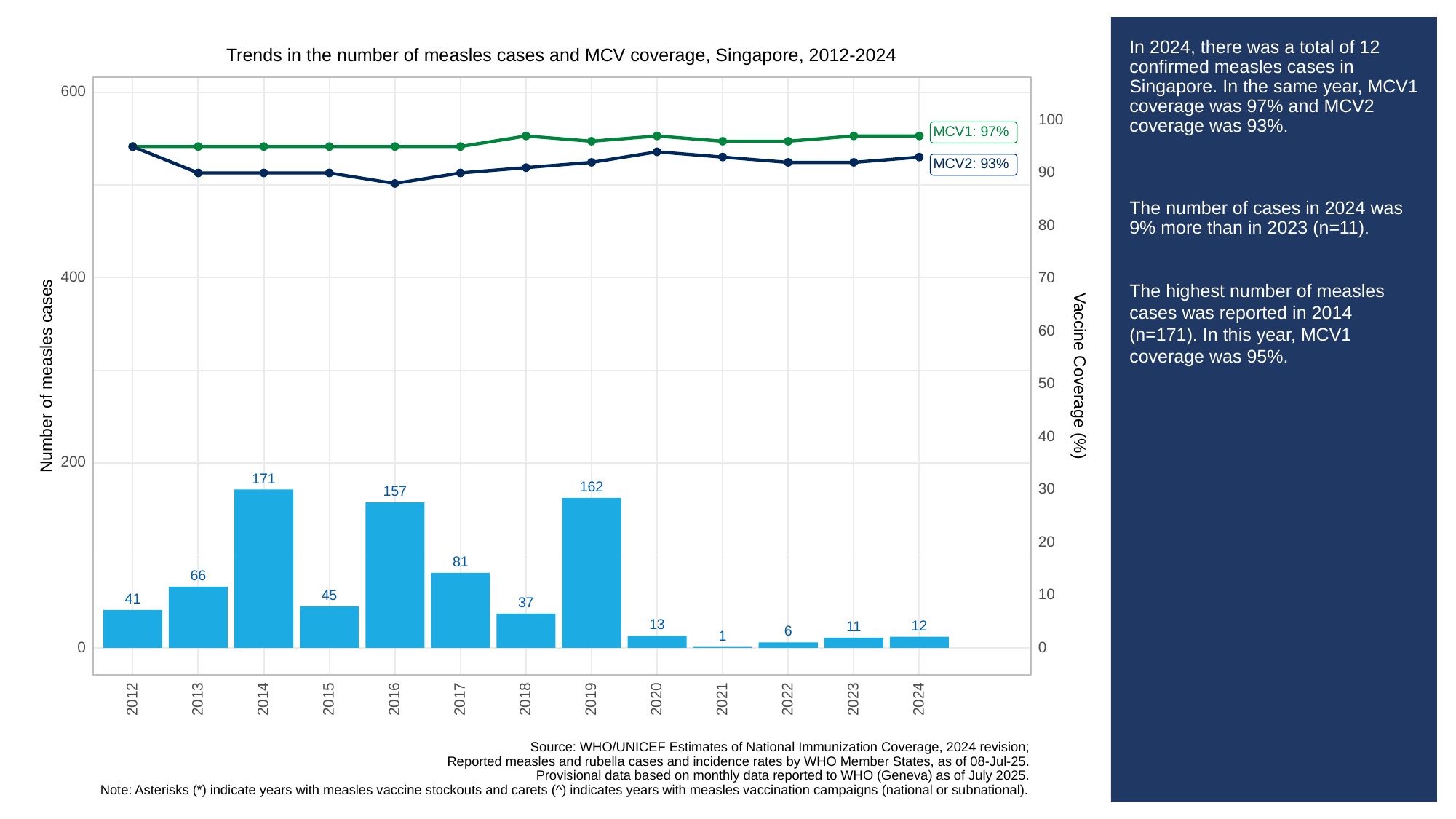

# In 2024, there was a total of 12 confirmed measles cases in Singapore. In the same year, MCV1 coverage was 97% and MCV2 coverage was 93%.

The number of cases in 2024 was 9% more than in 2023 (n=11).

The highest number of measles cases was reported in 2014 (n=171). In this year, MCV1 coverage was 95%.

Trends in the number of measles cases and MCV coverage, Singapore, 2012-2024

600

100

MCV1: 97%

MCV2: 93%

90

80
400
70

60
Vaccine Coverage (%)
Number of measles cases

50
40
200

171
162
30
157

20

81
66

10
45
41
37

13
12
11
6
1

0
0

2013
2023
2012
2014
2015
2016
2017
2018
2019
2020
2021
2022
2024
Source: WHO/UNICEF Estimates of National Immunization Coverage, 2024 revision;
Reported measles and rubella cases and incidence rates by WHO Member States, as of 08-Jul-25.
Provisional data based on monthly data reported to WHO (Geneva) as of July 2025.
Note: Asterisks (*) indicate years with measles vaccine stockouts and carets (^) indicates years with measles vaccination campaigns (national or subnational).